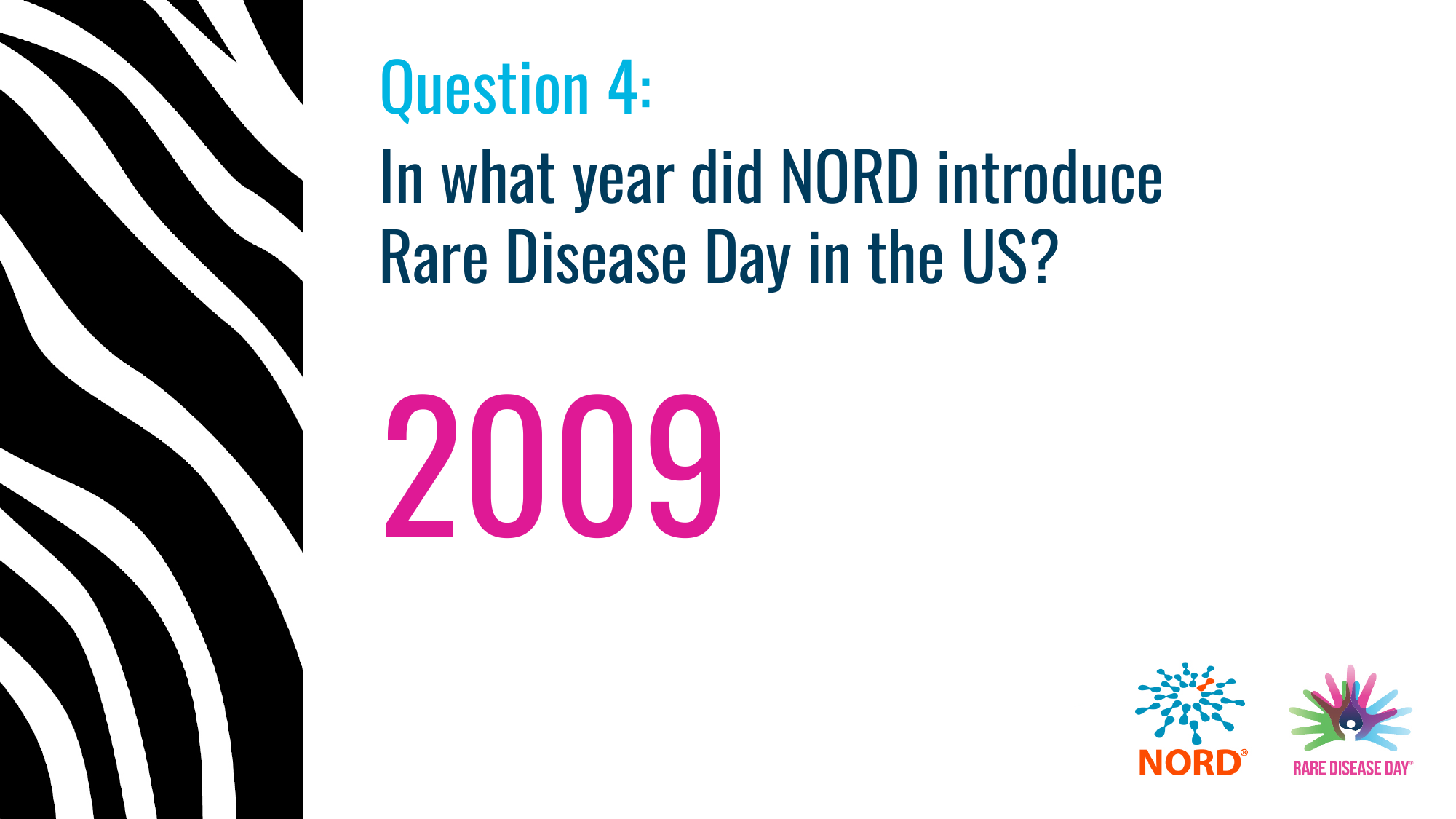

# Question 4:
In what year did NORD introduce
Rare Disease Day in the US?
2009